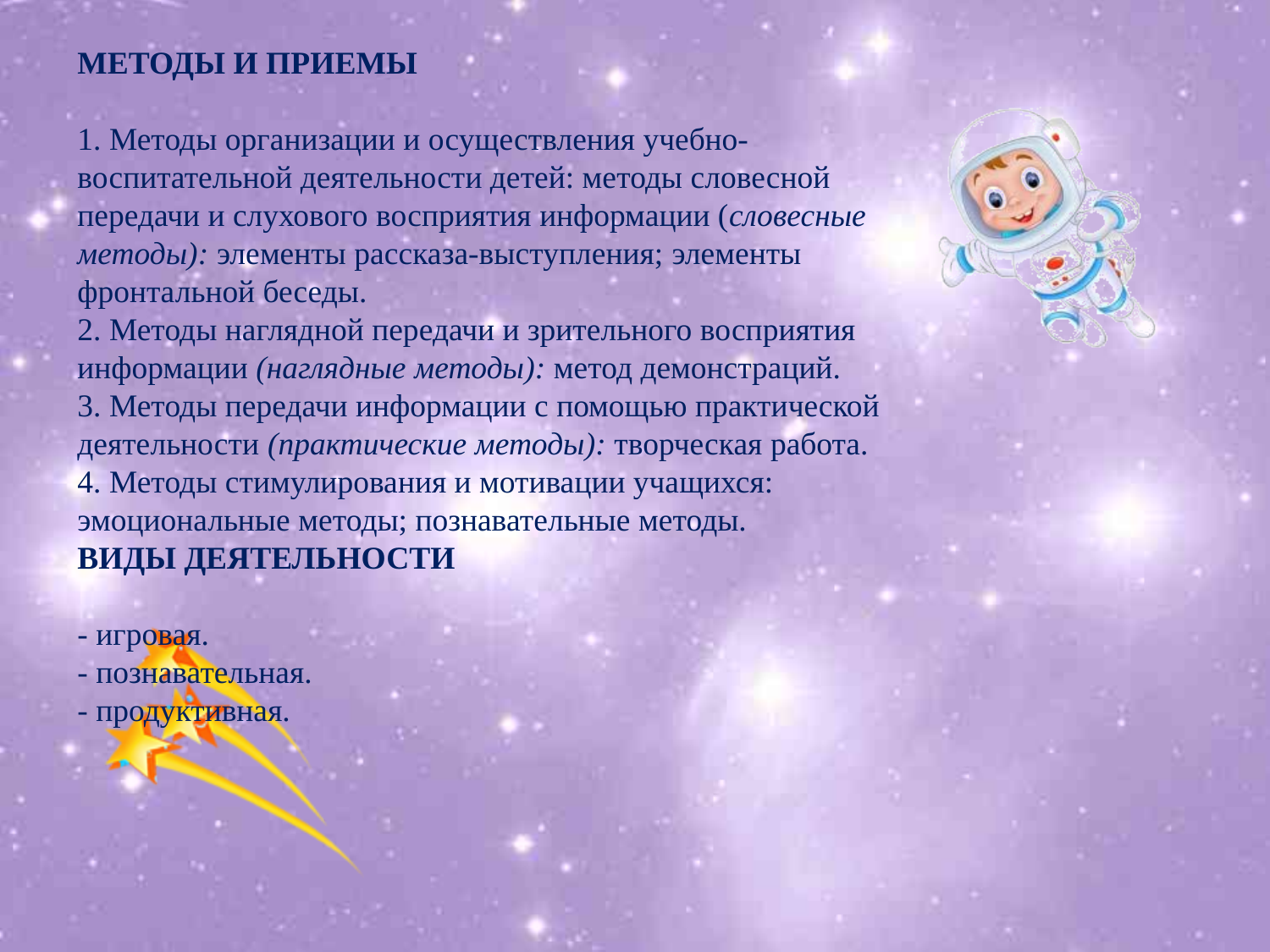

МЕТОДЫ И ПРИЕМЫ

1. Методы организации и осуществления учебно-воспитательной деятельности детей: методы словесной передачи и слухового восприятия информации (словесные методы): элементы рассказа-выступления; элементы фронтальной беседы.
2. Методы наглядной передачи и зрительного восприятия информации (наглядные методы): метод демонстраций.
3. Методы передачи информации с помощью практической деятельности (практические методы): творческая работа.
4. Методы стимулирования и мотивации учащихся: эмоциональные методы; познавательные методы.
ВИДЫ ДЕЯТЕЛЬНОСТИ

- игровая.
- познавательная.
- продуктивная.